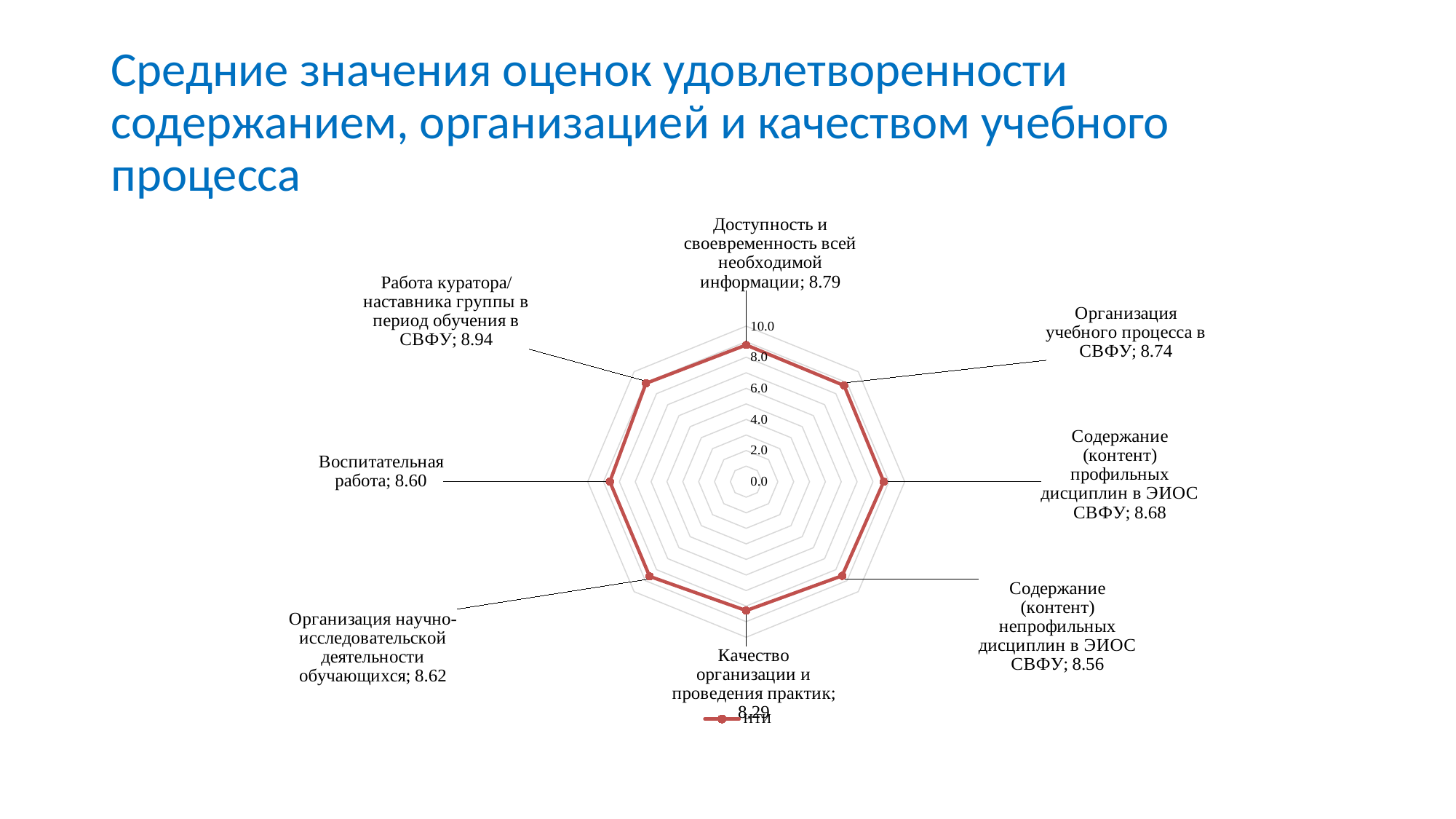

# Средние значения оценок удовлетворенности содержанием, организацией и качеством учебного процесса

### Chart

| Category | НТИ |
|---|---|
| Доступность и своевременность всей необходимой информации | 8.786271450858035 |
| Организация учебного процесса в СВФУ | 8.739469578783151 |
| Содержание (контент) профильных дисциплин в ЭИОС СВФУ | 8.678627145085803 |
| Содержание (контент) непрофильных дисциплин в ЭИОС СВФУ | 8.5600624024961 |
| Качество организации и проведения практик | 8.2890625 |
| Организация научно-исследовательской деятельности обучающихся | 8.617784711388456 |
| Воспитательная работа | 8.602184087363495 |
| Работа куратора/наставника группы в период обучения в СВФУ | 8.94375 |